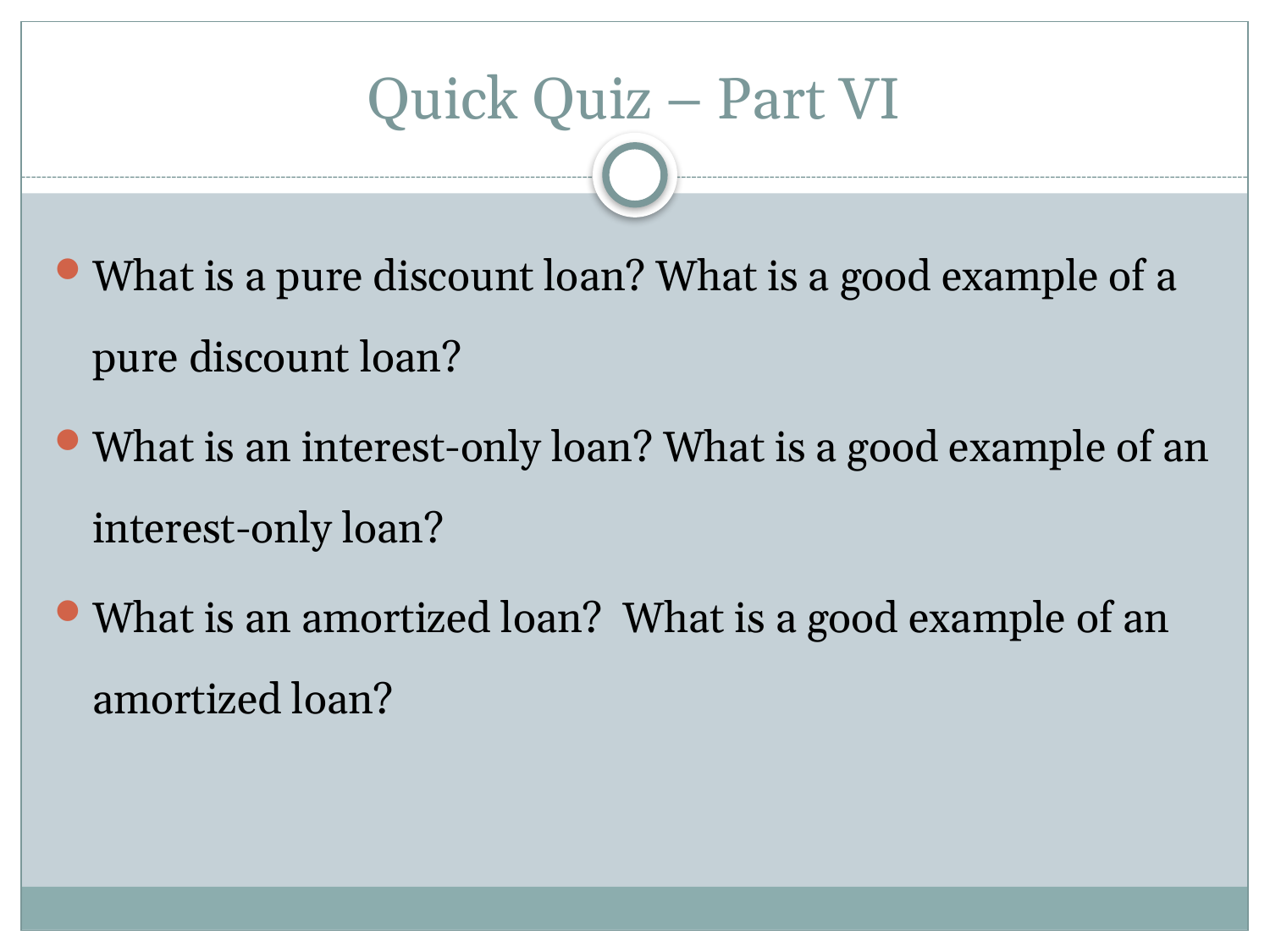

# Quick Quiz – Part VI
What is a pure discount loan? What is a good example of a pure discount loan?
What is an interest-only loan? What is a good example of an interest-only loan?
What is an amortized loan?  What is a good example of an amortized loan?